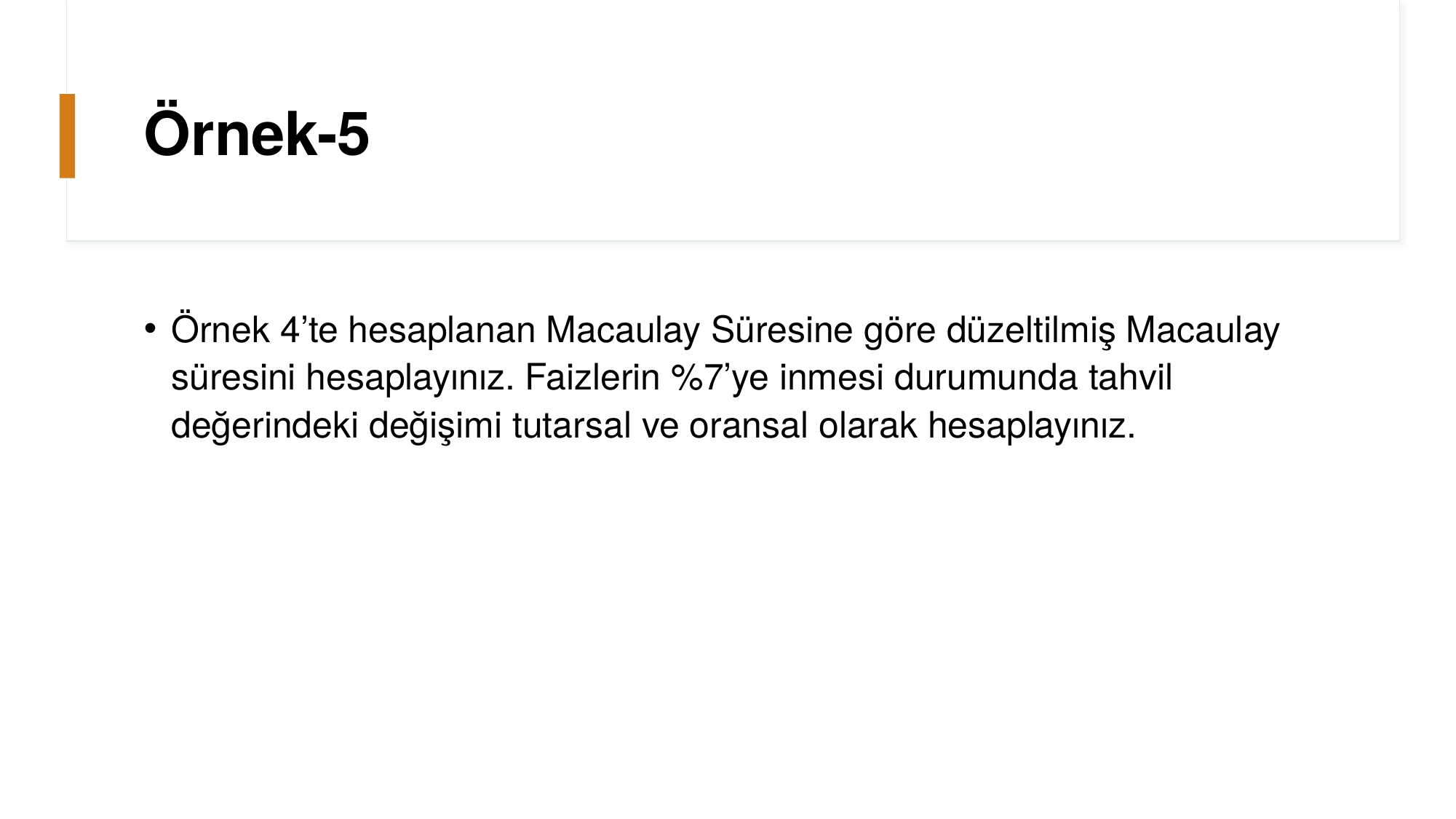

# Örnek-5
Örnek 4’te hesaplanan Macaulay Süresine göre düzeltilmiş Macaulay süresini hesaplayınız. Faizlerin %7’ye inmesi durumunda tahvil değerindeki değişimi tutarsal ve oransal olarak hesaplayınız.